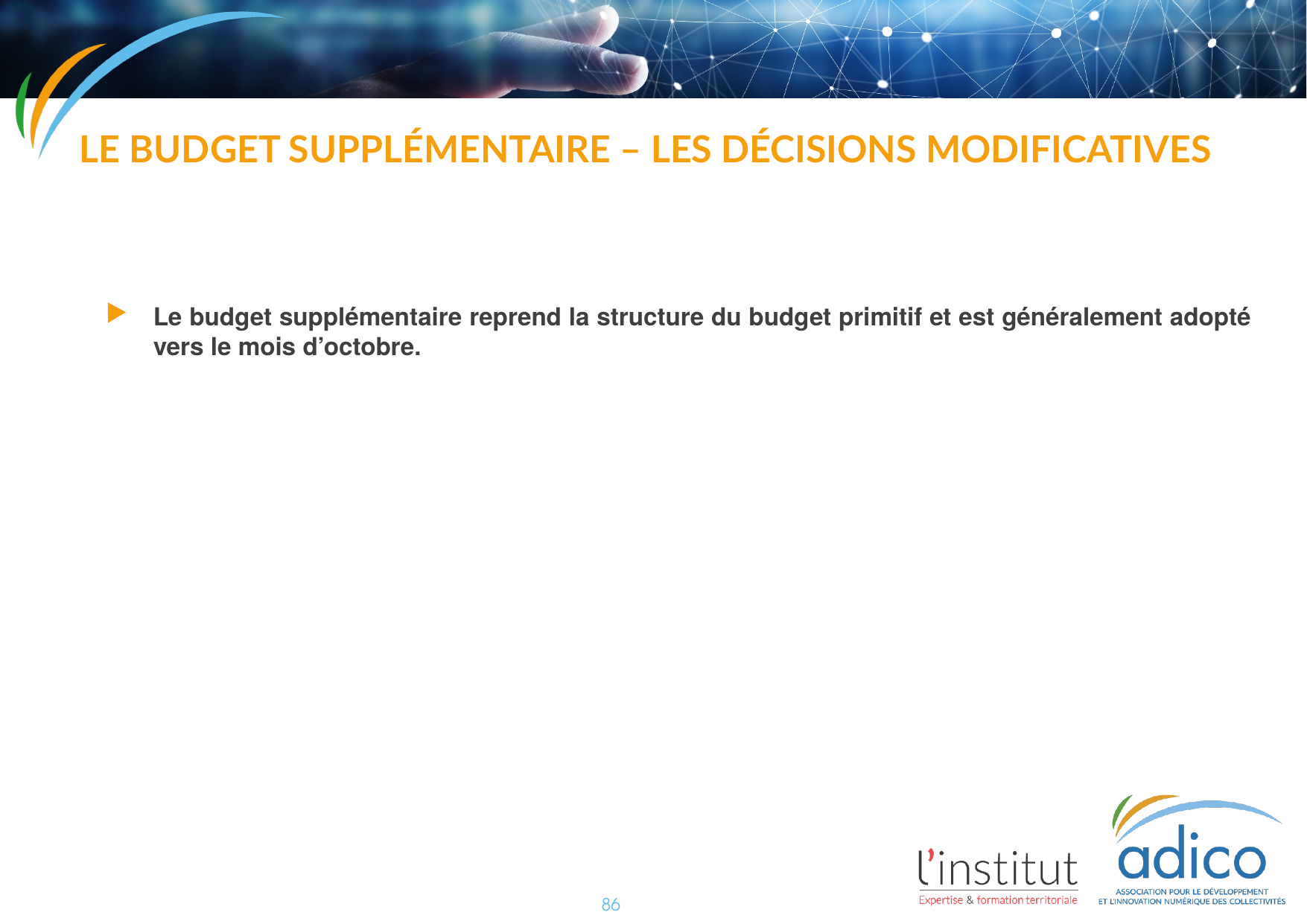

# Le budget supplémentaire – les décisions modificatives
Le budget supplémentaire reprend la structure du budget primitif et est généralement adopté vers le mois d’octobre.